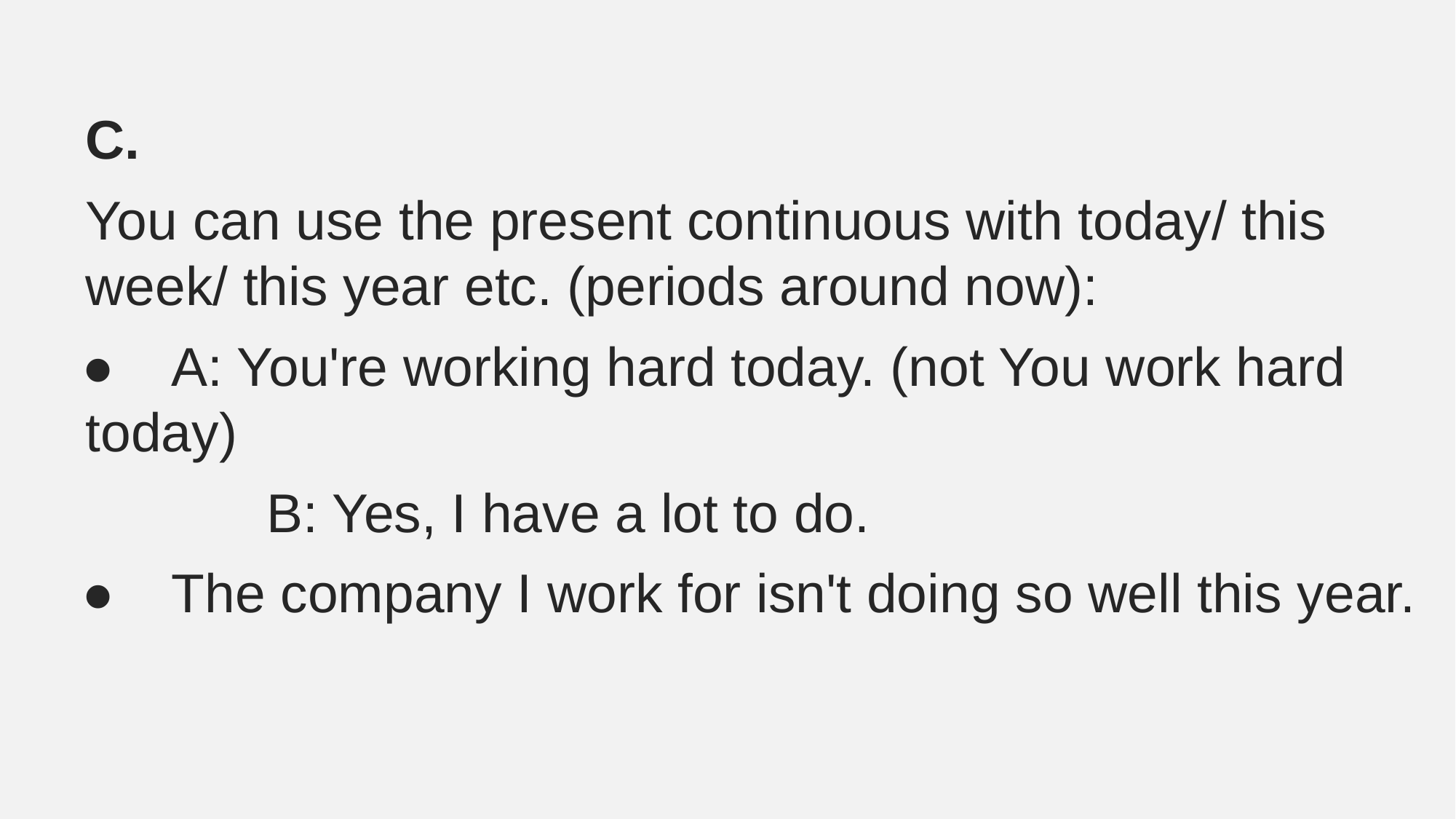

#
C.
You can use the present continuous with today/ this week/ this year etc. (periods around now):
⦁    A: You're working hard today. (not You work hard today)
            B: Yes, I have a lot to do.
⦁    The company I work for isn't doing so well this year.